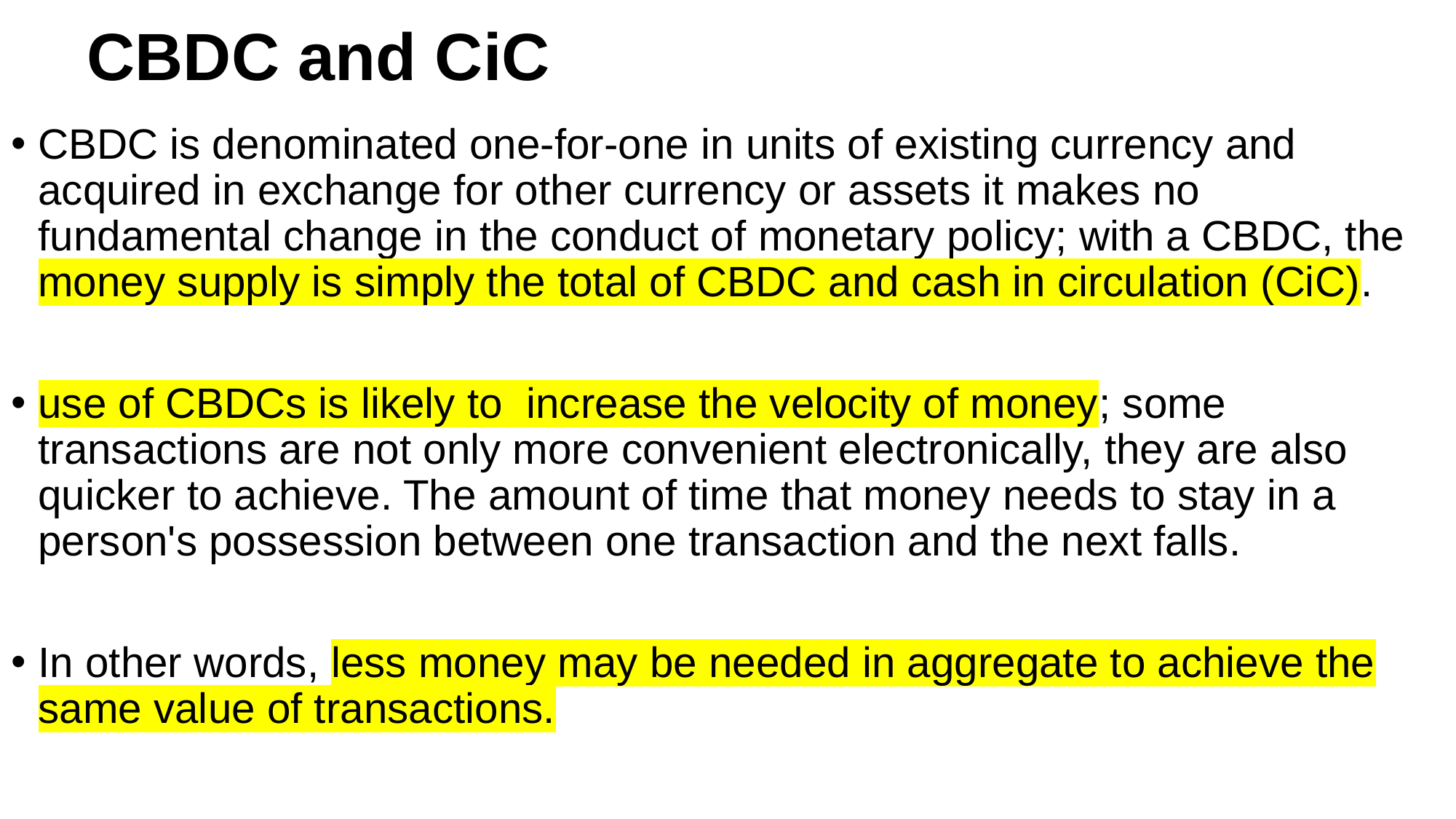

# CBDC and CiC
CBDC is denominated one-for-one in units of existing currency and acquired in exchange for other currency or assets it makes no fundamental change in the conduct of monetary policy; with a CBDC, the  money supply is simply the total of CBDC and cash in circulation (CiC).

use of CBDCs is likely to  increase the velocity of money; some transactions are not only more convenient electronically, they are also quicker to achieve. The amount of time that money needs to stay in a person's possession between one transaction and the next falls.

In other words, less money may be needed in aggregate to achieve the same value of transactions.